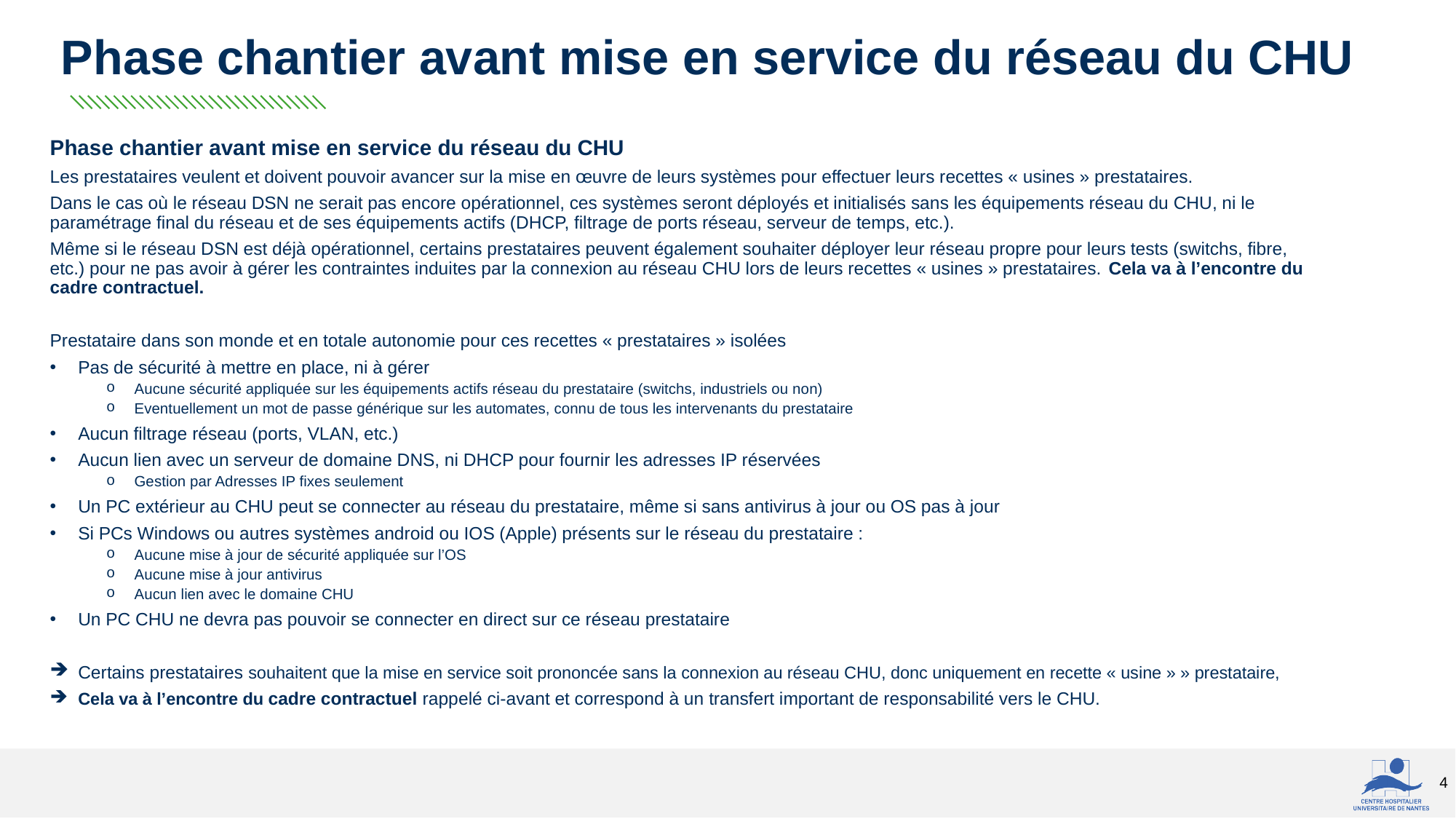

# Phase chantier avant mise en service du réseau du CHU
Phase chantier avant mise en service du réseau du CHU
Les prestataires veulent et doivent pouvoir avancer sur la mise en œuvre de leurs systèmes pour effectuer leurs recettes « usines » prestataires.
Dans le cas où le réseau DSN ne serait pas encore opérationnel, ces systèmes seront déployés et initialisés sans les équipements réseau du CHU, ni le paramétrage final du réseau et de ses équipements actifs (DHCP, filtrage de ports réseau, serveur de temps, etc.).
Même si le réseau DSN est déjà opérationnel, certains prestataires peuvent également souhaiter déployer leur réseau propre pour leurs tests (switchs, fibre, etc.) pour ne pas avoir à gérer les contraintes induites par la connexion au réseau CHU lors de leurs recettes « usines » prestataires. Cela va à l’encontre du cadre contractuel.

Prestataire dans son monde et en totale autonomie pour ces recettes « prestataires » isolées
Pas de sécurité à mettre en place, ni à gérer
Aucune sécurité appliquée sur les équipements actifs réseau du prestataire (switchs, industriels ou non)
Eventuellement un mot de passe générique sur les automates, connu de tous les intervenants du prestataire
Aucun filtrage réseau (ports, VLAN, etc.)
Aucun lien avec un serveur de domaine DNS, ni DHCP pour fournir les adresses IP réservées
Gestion par Adresses IP fixes seulement
Un PC extérieur au CHU peut se connecter au réseau du prestataire, même si sans antivirus à jour ou OS pas à jour
Si PCs Windows ou autres systèmes android ou IOS (Apple) présents sur le réseau du prestataire :
Aucune mise à jour de sécurité appliquée sur l’OS
Aucune mise à jour antivirus
Aucun lien avec le domaine CHU
Un PC CHU ne devra pas pouvoir se connecter en direct sur ce réseau prestataire

Certains prestataires souhaitent que la mise en service soit prononcée sans la connexion au réseau CHU, donc uniquement en recette « usine » » prestataire,
Cela va à l’encontre du cadre contractuel rappelé ci-avant et correspond à un transfert important de responsabilité vers le CHU.
4